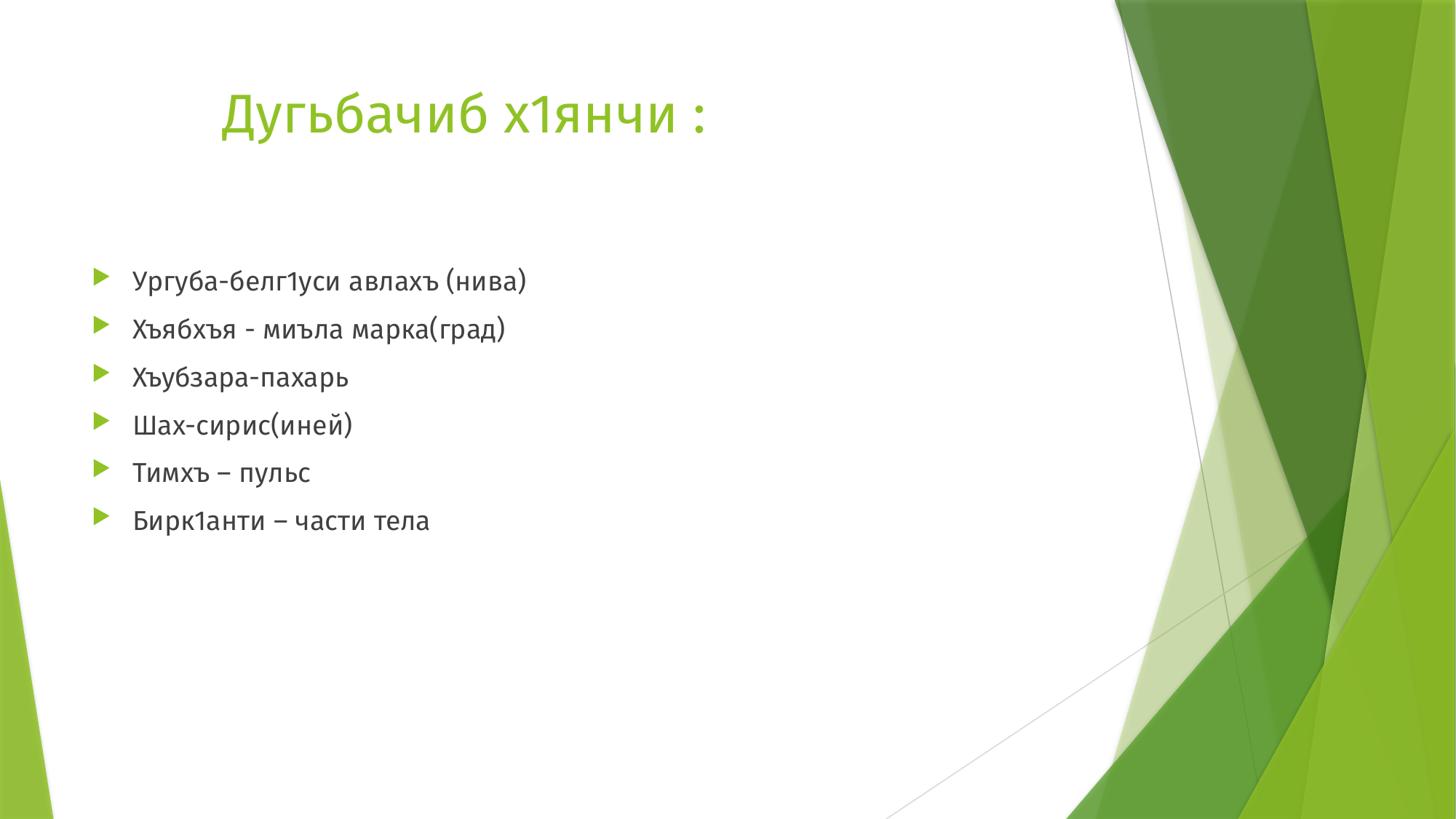

# Дугьбачиб х1янчи :
Ургуба-белг1уси авлахъ (нива)
Хъябхъя - миъла марка(град)
Хъубзара-пахарь
Шах-сирис(иней)
Тимхъ – пульс
Бирк1анти – части тела